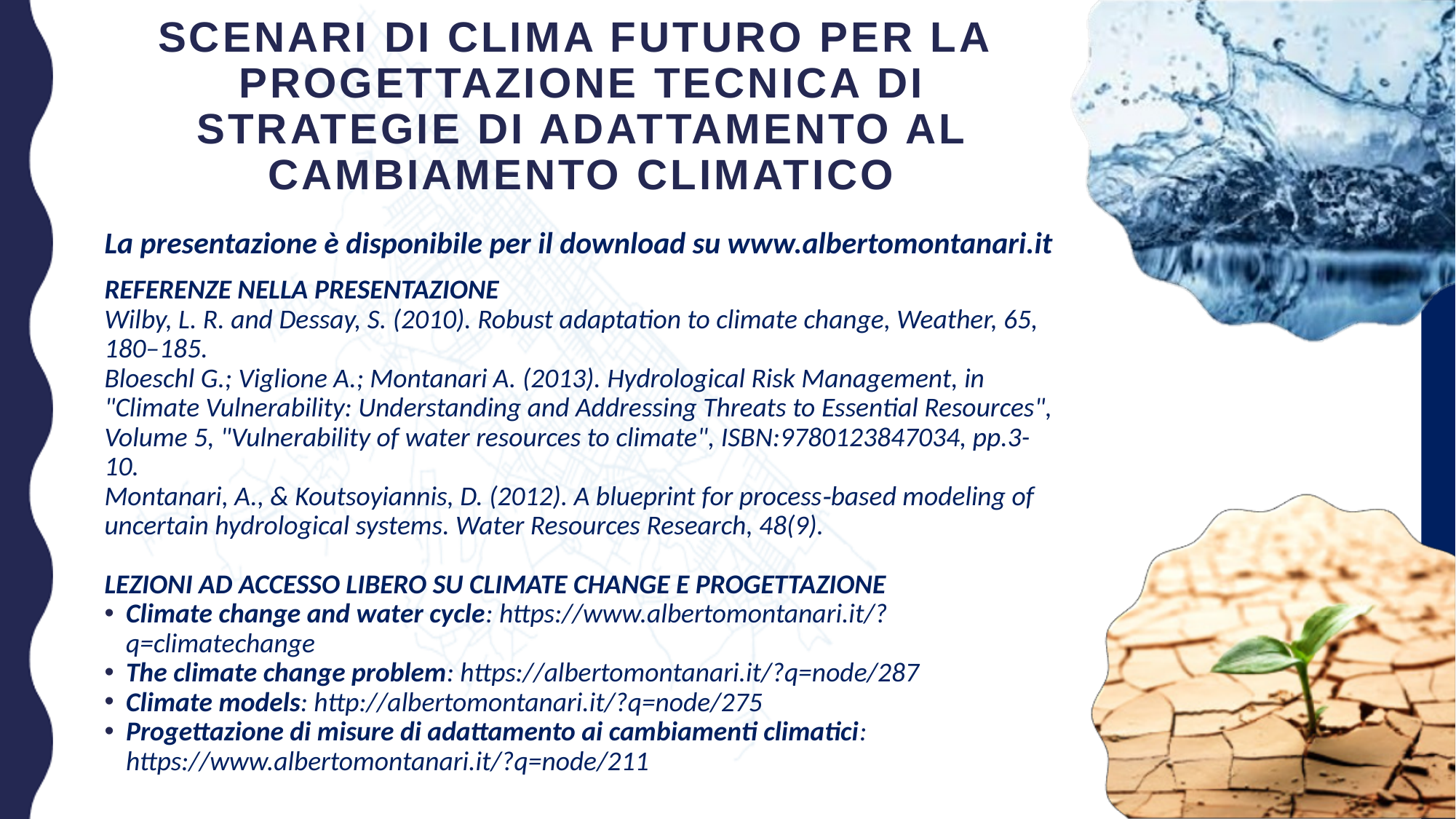

# Scenari di clima futuro per la progettazione tecnica di strategie di adattamento al cambiamento climatico
La presentazione è disponibile per il download su www.albertomontanari.it
REFERENZE NELLA PRESENTAZIONE
Wilby, L. R. and Dessay, S. (2010). Robust adaptation to climate change, Weather, 65, 180–185.
Bloeschl G.; Viglione A.; Montanari A. (2013). Hydrological Risk Management, in "Climate Vulnerability: Understanding and Addressing Threats to Essential Resources", Volume 5, "Vulnerability of water resources to climate", ISBN:9780123847034, pp.3-10.
Montanari, A., & Koutsoyiannis, D. (2012). A blueprint for process‐based modeling of uncertain hydrological systems. Water Resources Research, 48(9).

LEZIONI AD ACCESSO LIBERO SU CLIMATE CHANGE E PROGETTAZIONE
Climate change and water cycle: https://www.albertomontanari.it/?q=climatechange
The climate change problem: https://albertomontanari.it/?q=node/287
Climate models: http://albertomontanari.it/?q=node/275
Progettazione di misure di adattamento ai cambiamenti climatici: https://www.albertomontanari.it/?q=node/211